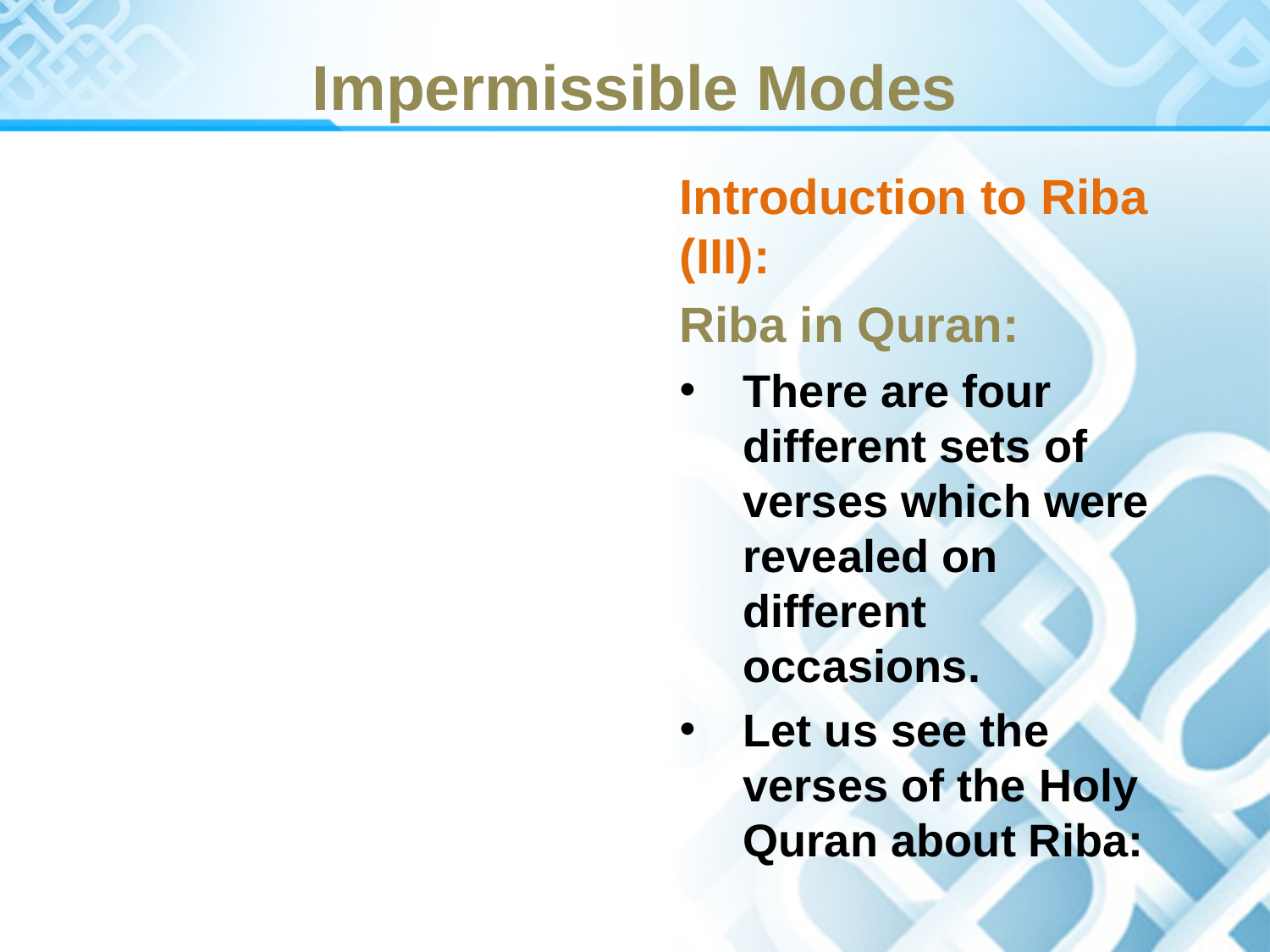

Impermissible Modes
Introduction to Riba (III):
Riba in Quran:
There are four different sets of verses which were revealed on different occasions.
Let us see the verses of the Holy Quran about Riba: